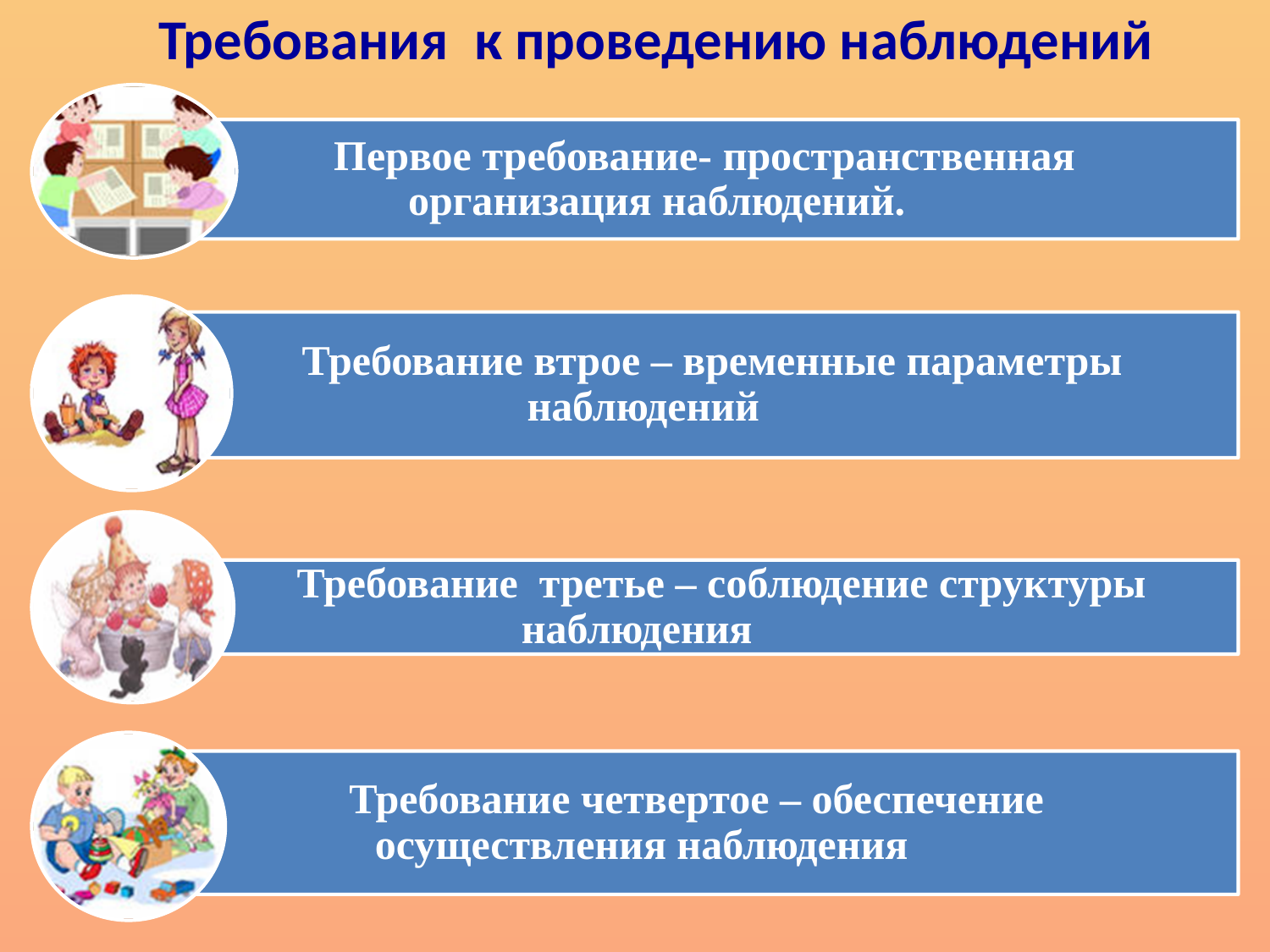

# Требования  к проведению наблюдений
        Первое требование- пространственная организация наблюдений.
             Требование втрое – временные параметры наблюдений
                Требование  третье – соблюдение структуры наблюдения
           Требование четвертое – обеспечение осуществления наблюдения